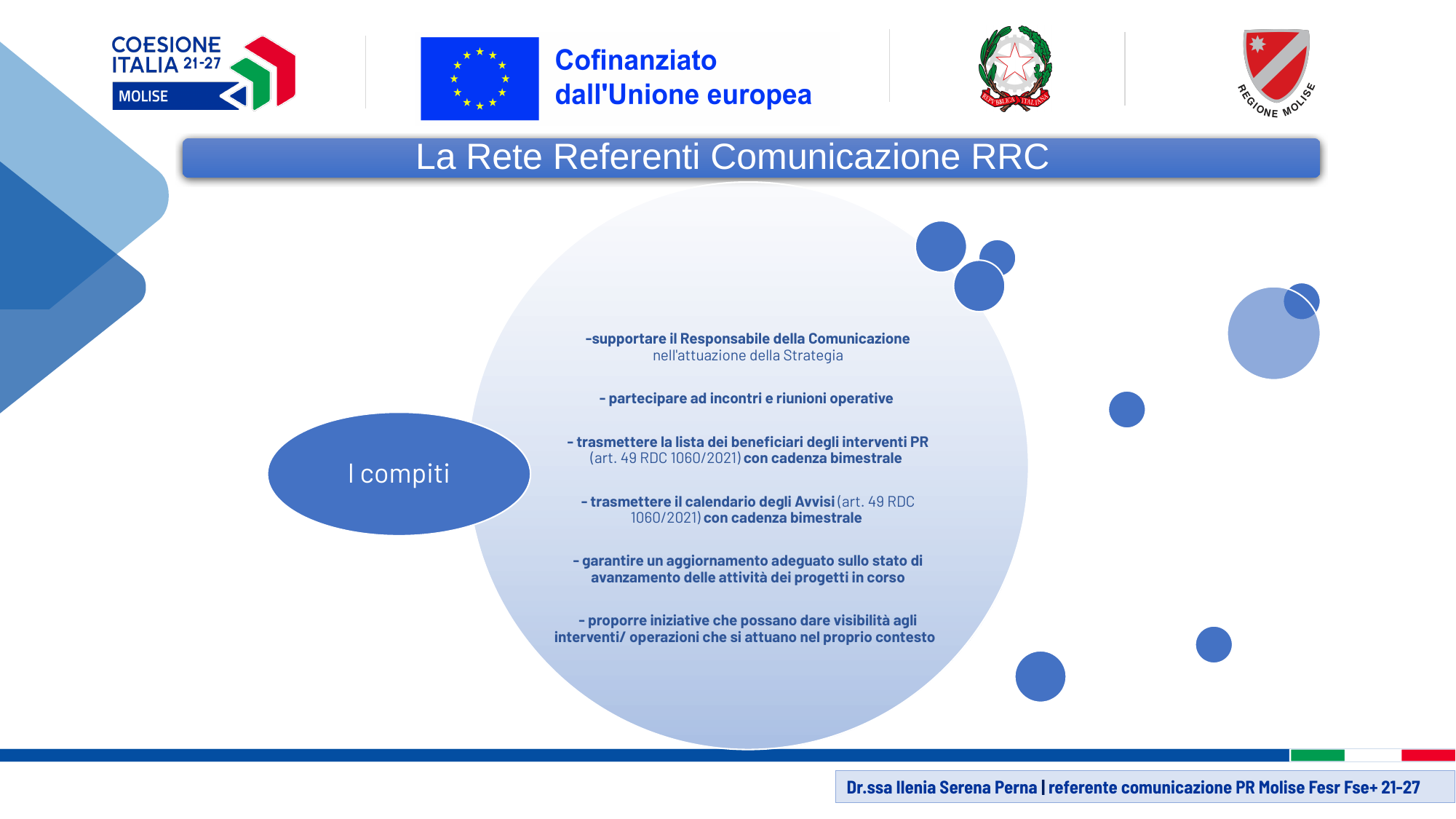

La Rete Referenti Comunicazione RRC

-supportare il Responsabile della Comunicazione nell'attuazione della Strategia

- partecipare ad incontri e riunioni operative

- trasmettere la lista dei beneficiari degli interventi PR (art. 49 RDC 1060/2021) con cadenza bimestrale

- trasmettere il calendario degli Avvisi (art. 49 RDC 1060/2021) con cadenza bimestrale

- garantire un aggiornamento adeguato sullo stato di avanzamento delle attività dei progetti in corso

- proporre iniziative che possano dare visibilità agli interventi/ operazioni che si attuano nel proprio contesto
I compiti
Dr.ssa Ilenia Serena Perna | referente comunicazione PR Molise Fesr Fse+ 21-27